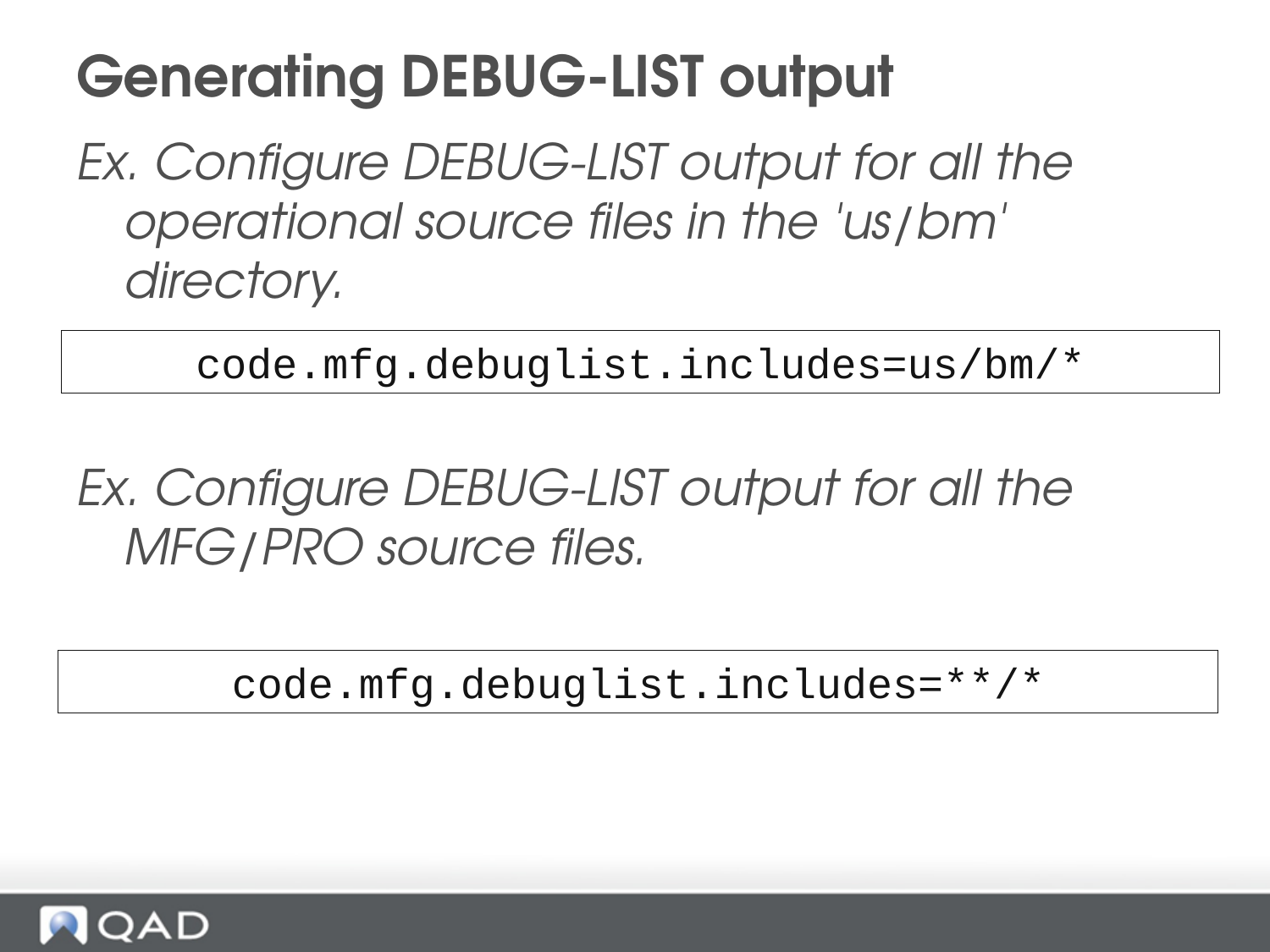

# Generating DEBUG-LIST output
Ex. Configure DEBUG-LIST output for all the operational source files in the 'us/bm' directory.

Ex. Configure DEBUG-LIST output for all the MFG/PRO source files.
code.mfg.debuglist.includes=us/bm/*
code.mfg.debuglist.includes=**/*